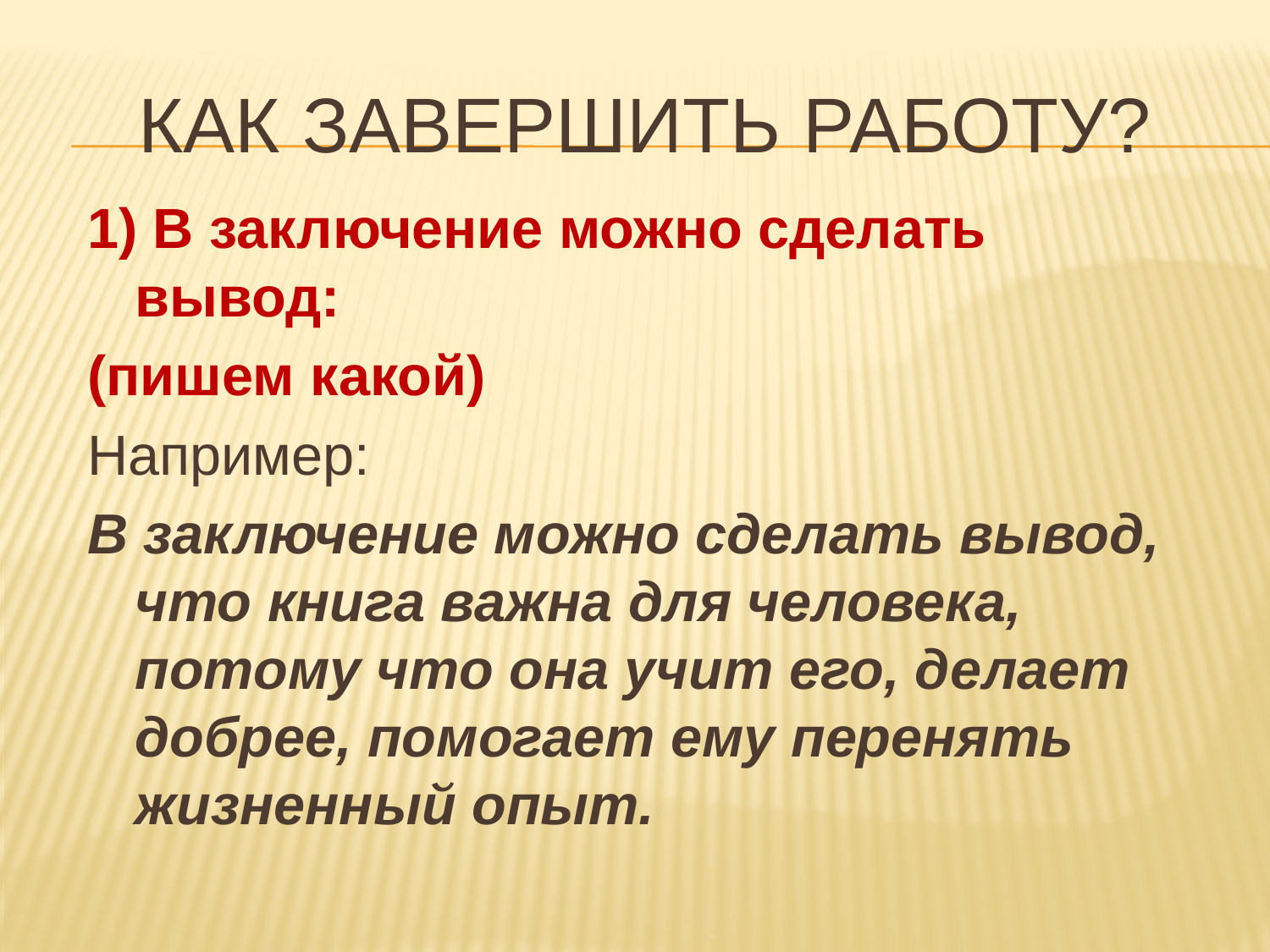

# Как завершить работу?
1) В заключение можно сделать вывод:
(пишем какой)
Например:
В заключение можно сделать вывод, что книга важна для человека, потому что она учит его, делает добрее, помогает ему перенять жизненный опыт.